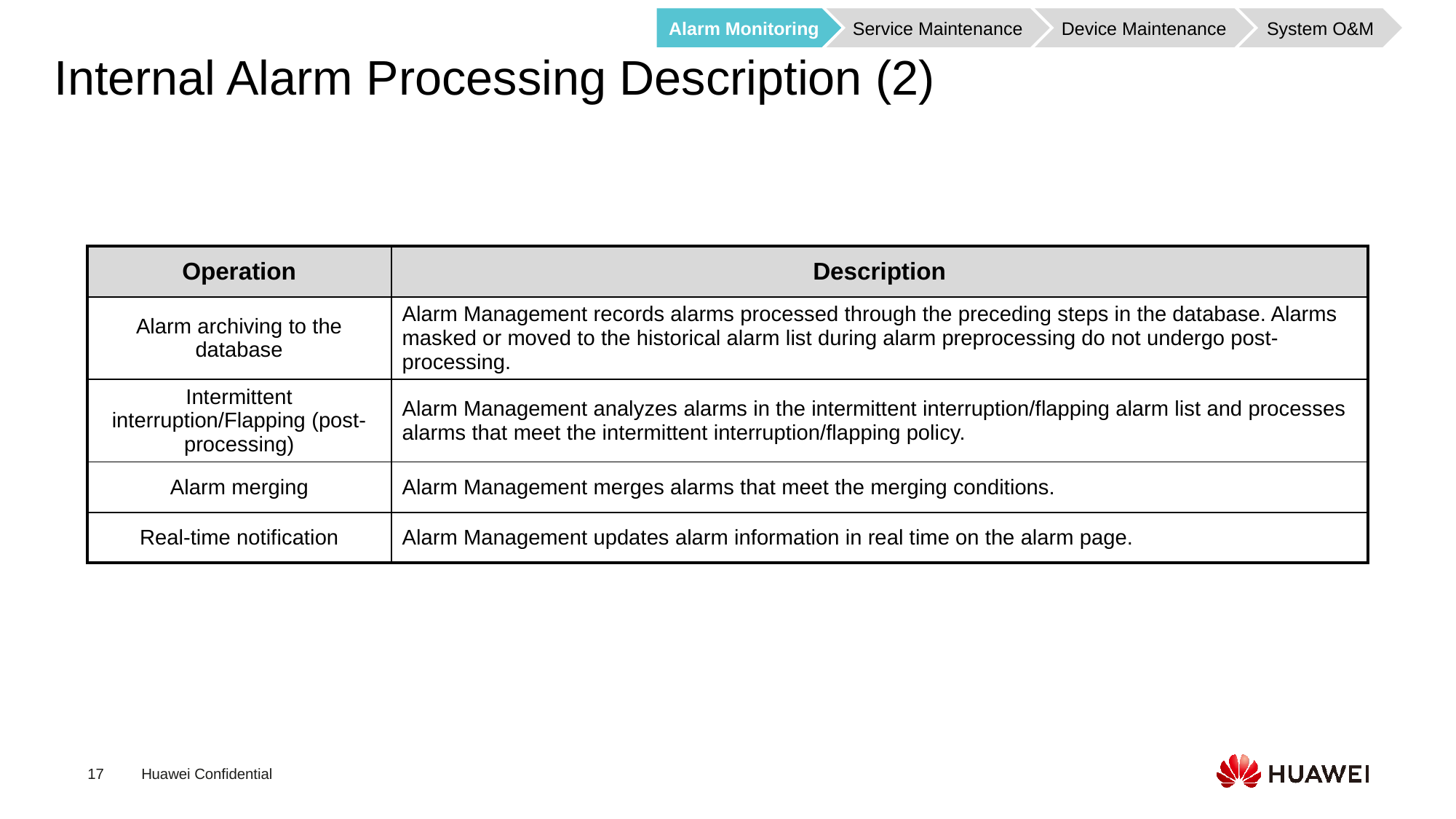

Alarm Monitoring
Service Maintenance
Device Maintenance
System O&M
# Internal Alarm Processing Description (2)
| Operation | Description |
| --- | --- |
| Alarm archiving to the database | Alarm Management records alarms processed through the preceding steps in the database. Alarms masked or moved to the historical alarm list during alarm preprocessing do not undergo post-processing. |
| Intermittent interruption/Flapping (post-processing) | Alarm Management analyzes alarms in the intermittent interruption/flapping alarm list and processes alarms that meet the intermittent interruption/flapping policy. |
| Alarm merging | Alarm Management merges alarms that meet the merging conditions. |
| Real-time notification | Alarm Management updates alarm information in real time on the alarm page. |